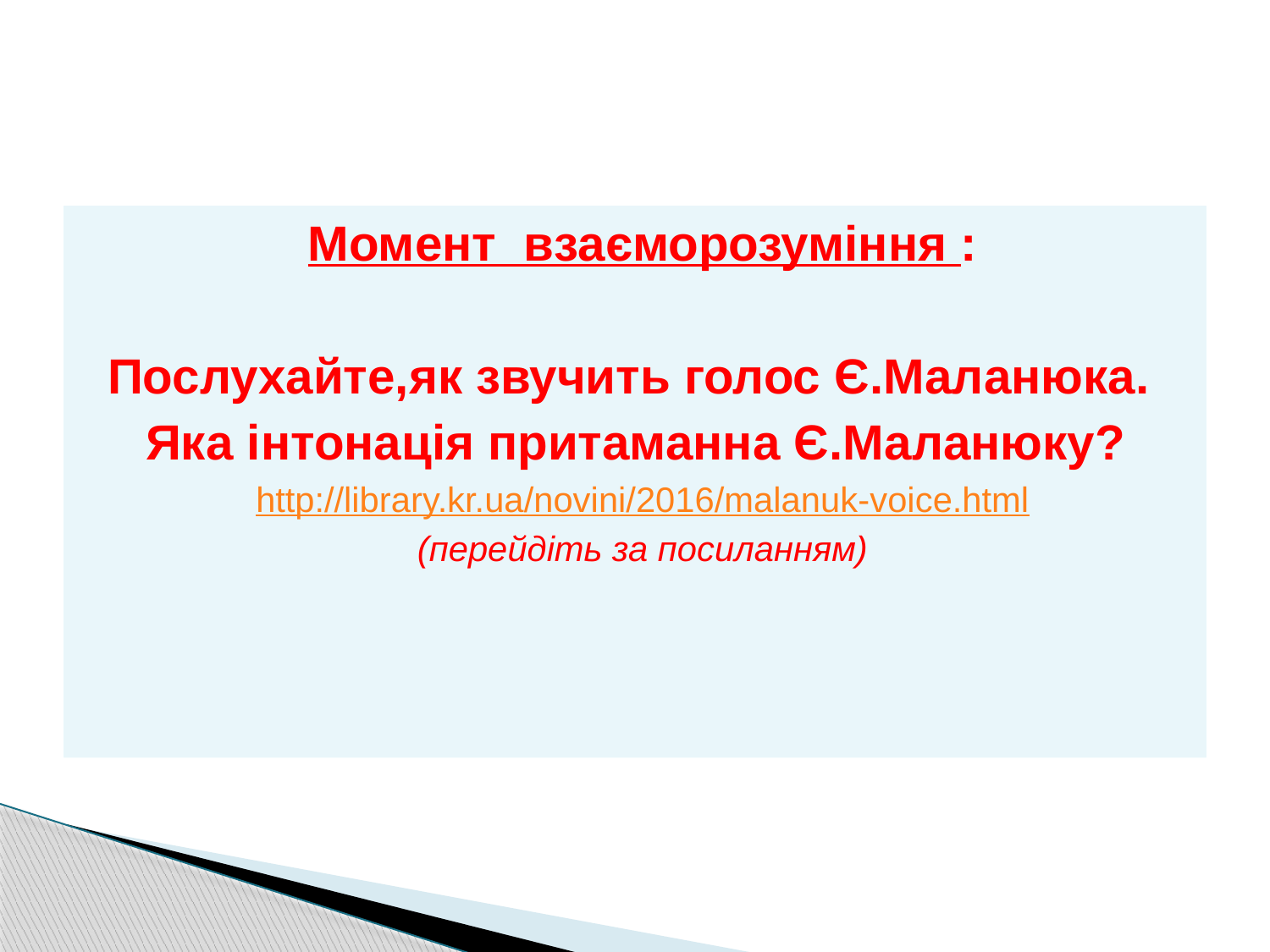

#
Момент  взаєморозуміння :

Послухайте,як звучить голос Є.Маланюка.
Яка інтонація притаманна Є.Маланюку?
http://library.kr.ua/novini/2016/malanuk-voice.html
(перейдіть за посиланням)